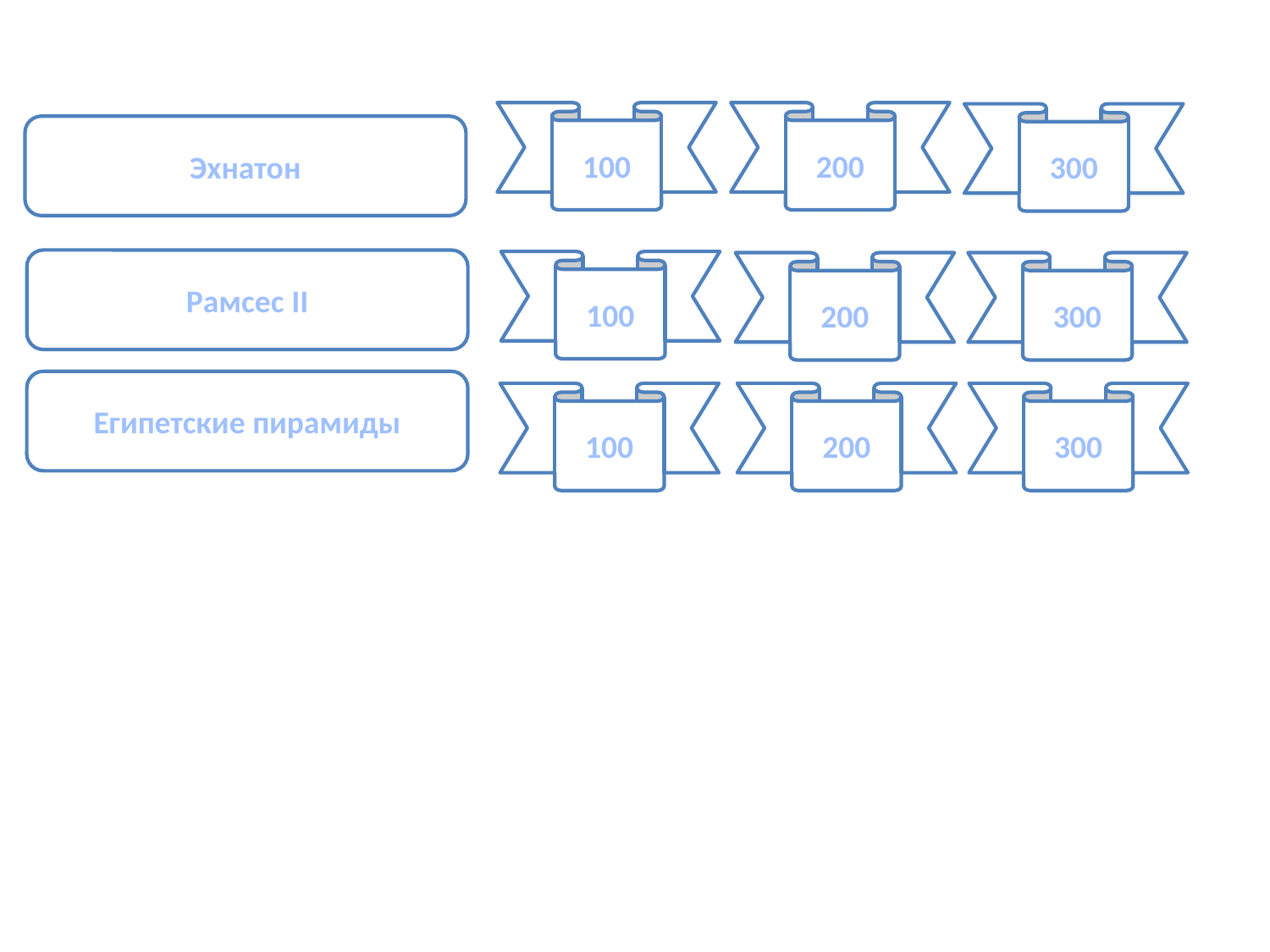

100
200
300
Эхнатон
Рамсес II
100
200
300
Египетские пирамиды
100
200
300